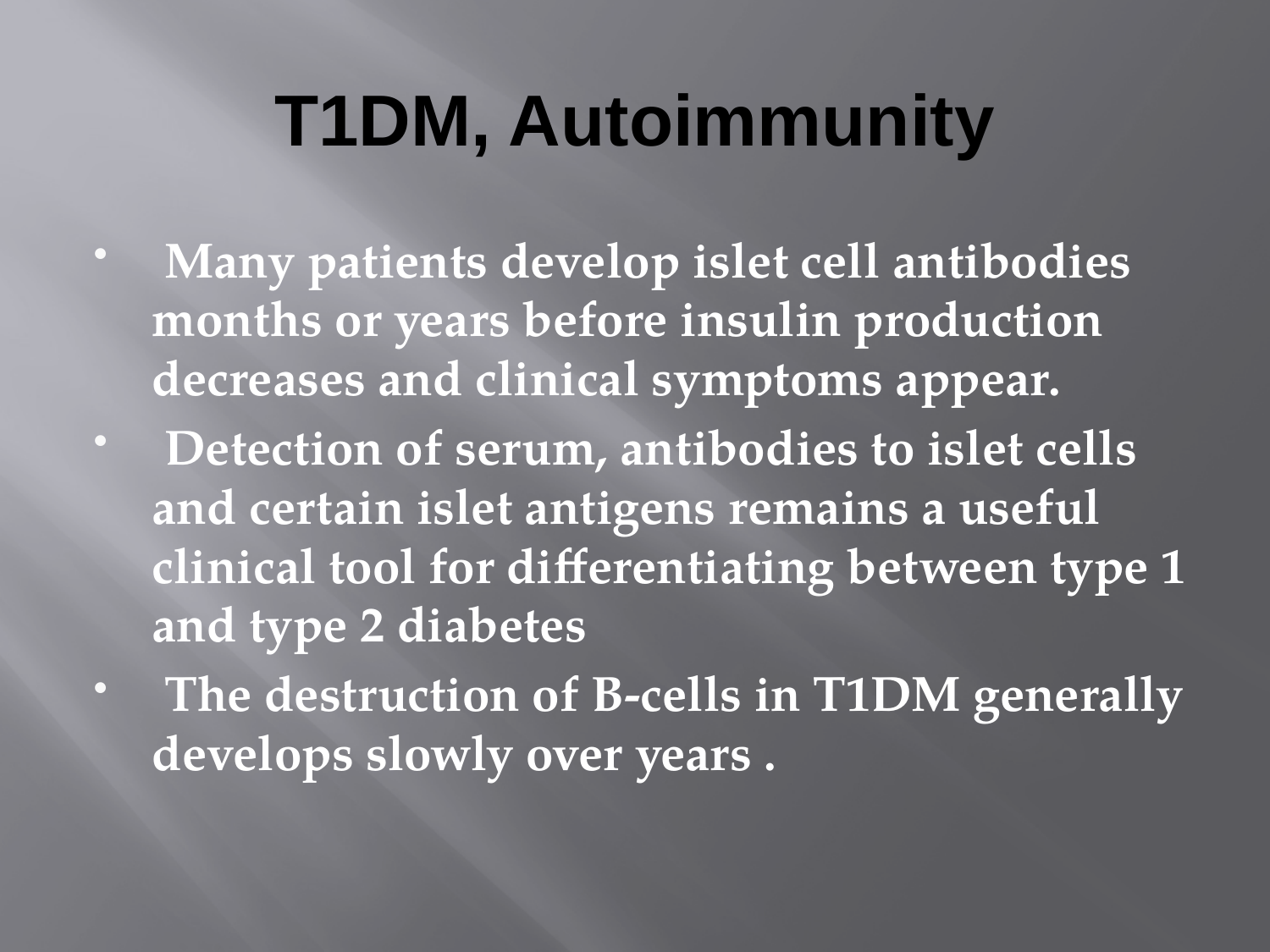

# T1DM, Autoimmunity
 Many patients develop islet cell antibodies months or years before insulin production decreases and clinical symptoms appear.
 Detection of serum, antibodies to islet cells and certain islet antigens remains a useful clinical tool for differentiating between type 1 and type 2 diabetes
 The destruction of B-cells in T1DM generally develops slowly over years .